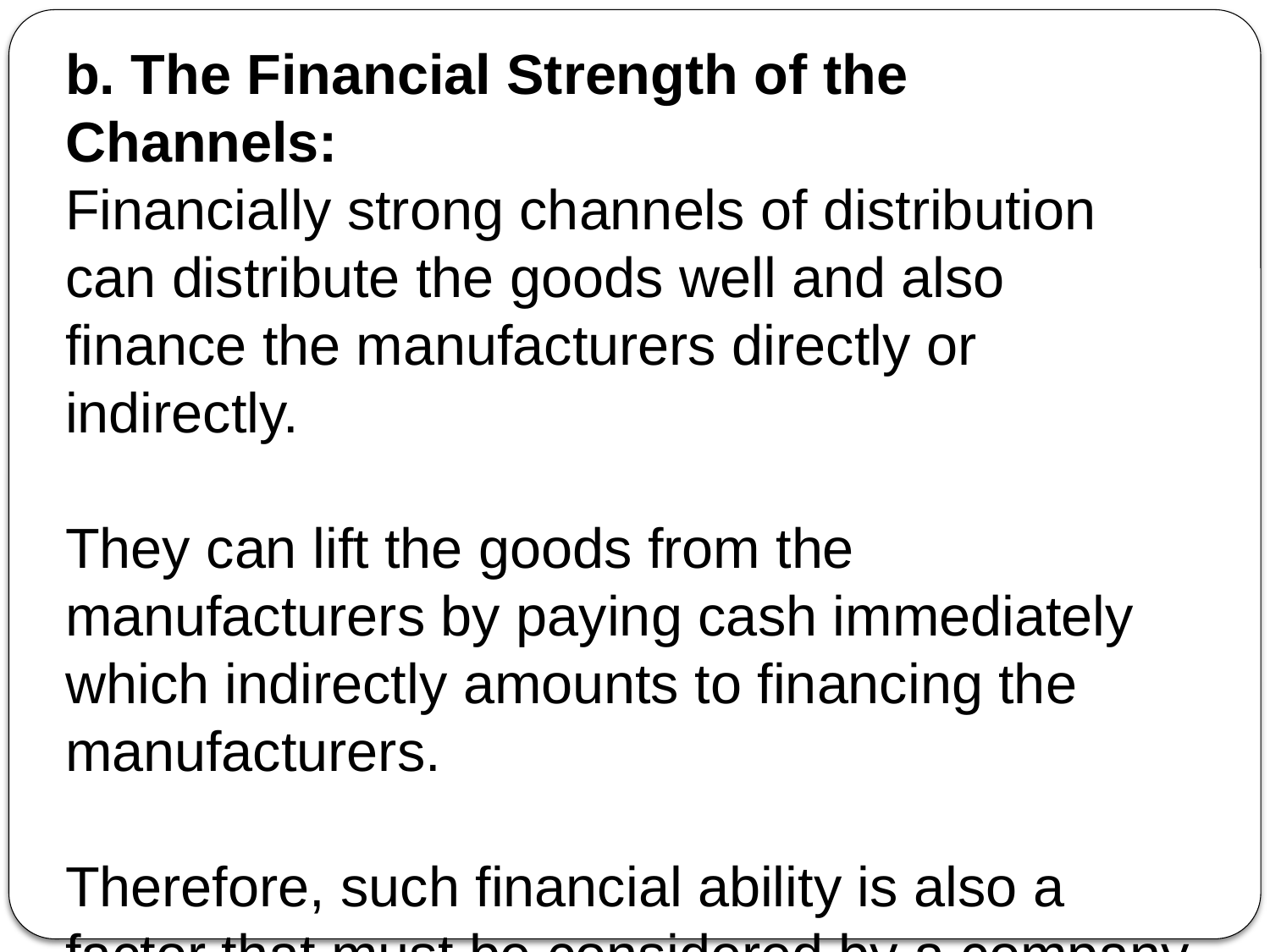

b. The Financial Strength of the Channels:
Financially strong channels of distribution can distribute the goods well and also finance the manufacturers directly or indirectly.

They can lift the goods from the manufacturers by paying cash immediately which indirectly amounts to financing the manufacturers.

Therefore, such financial ability is also a factor that must be considered by a company regarding choice of channel of distribution